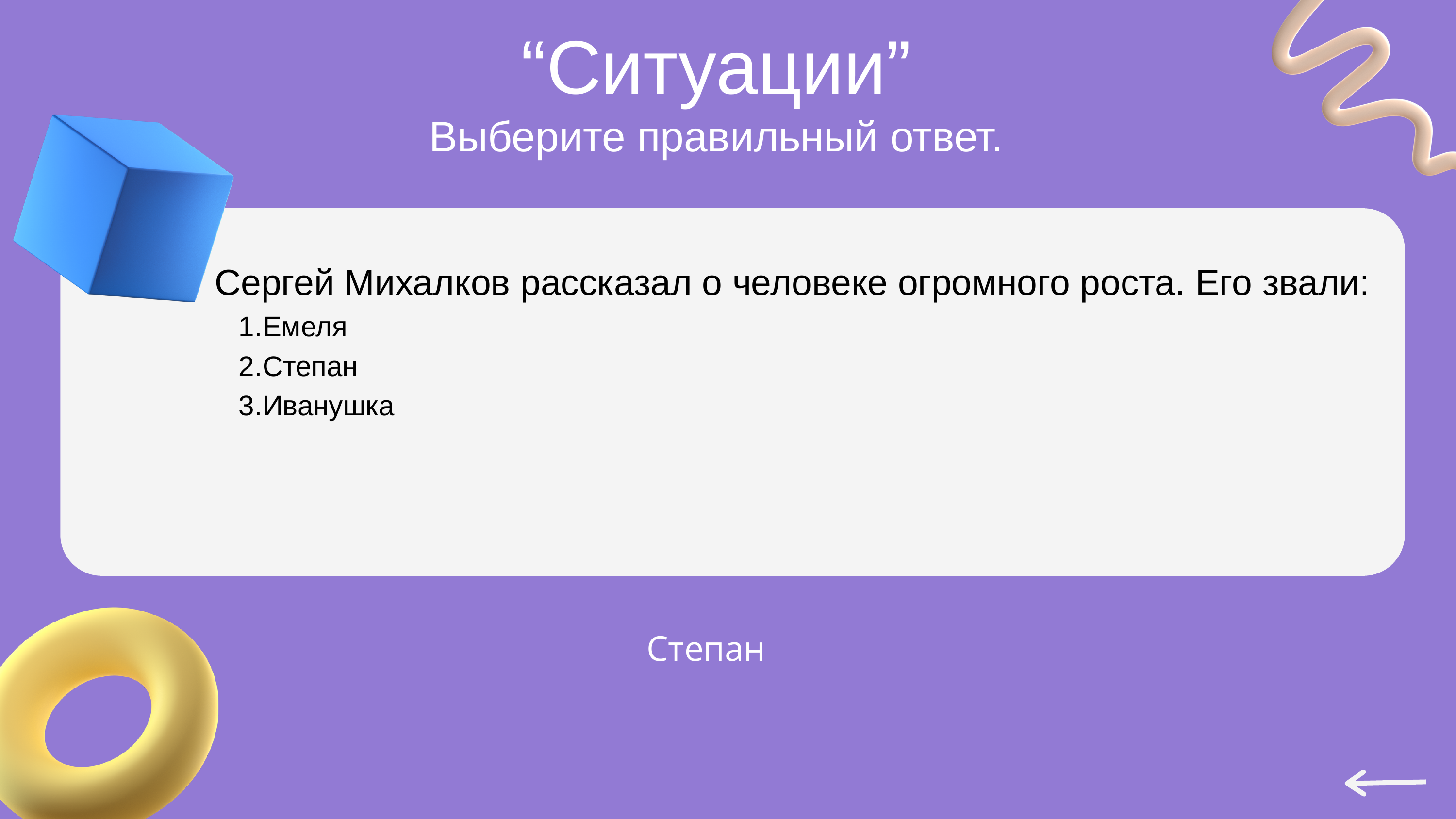

“Ситуации”
Выберите правильный ответ.

Сергей Михалков рассказал о человеке огромного роста. Его звали:
Емеля
Степан
Иванушка

Степан